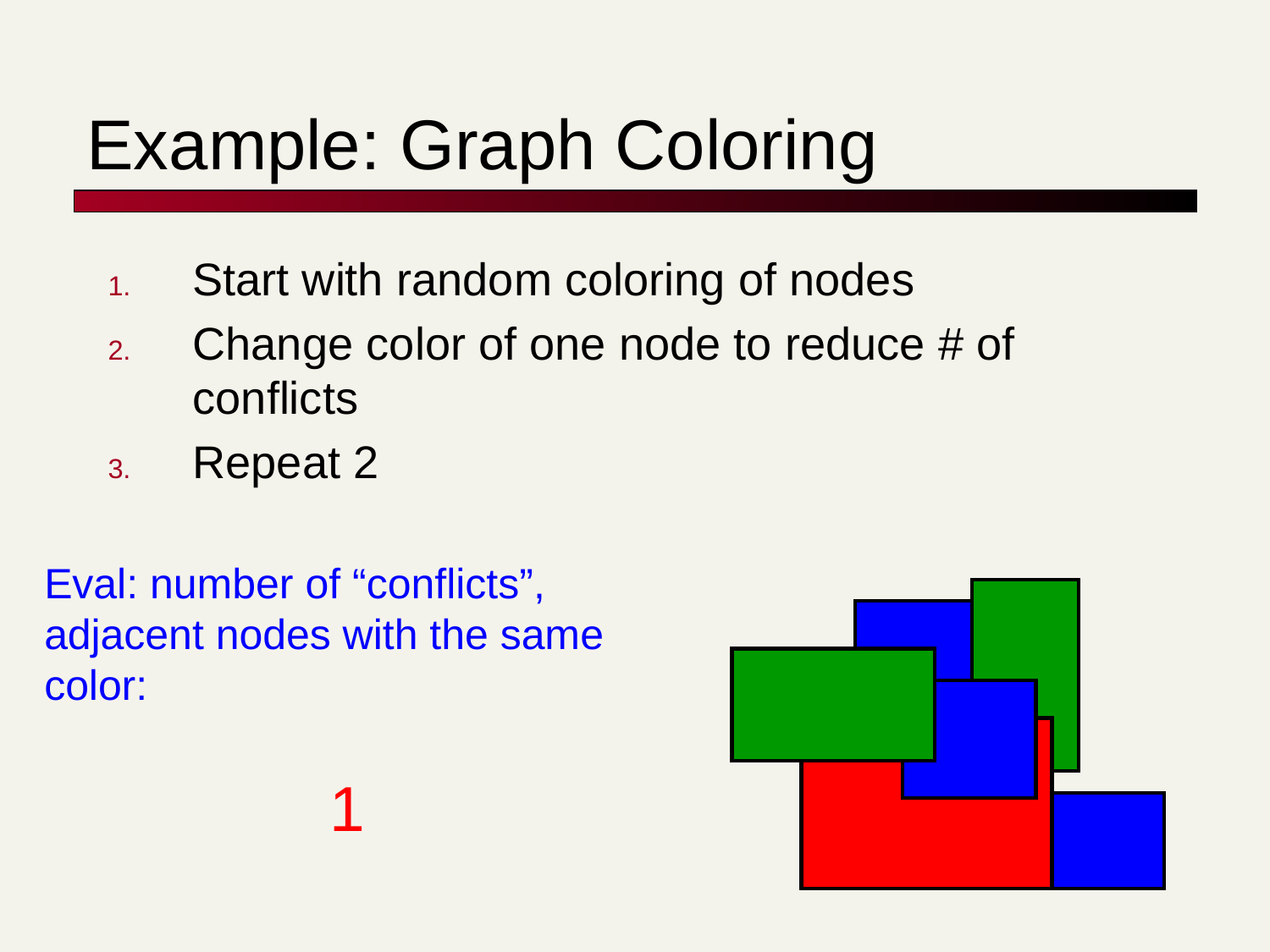

# Example: Graph Coloring
Start with random coloring of nodes
Change color of one node to reduce # of conflicts
Repeat 2

Eval: number of “conflicts”, adjacent nodes with the same color:

1